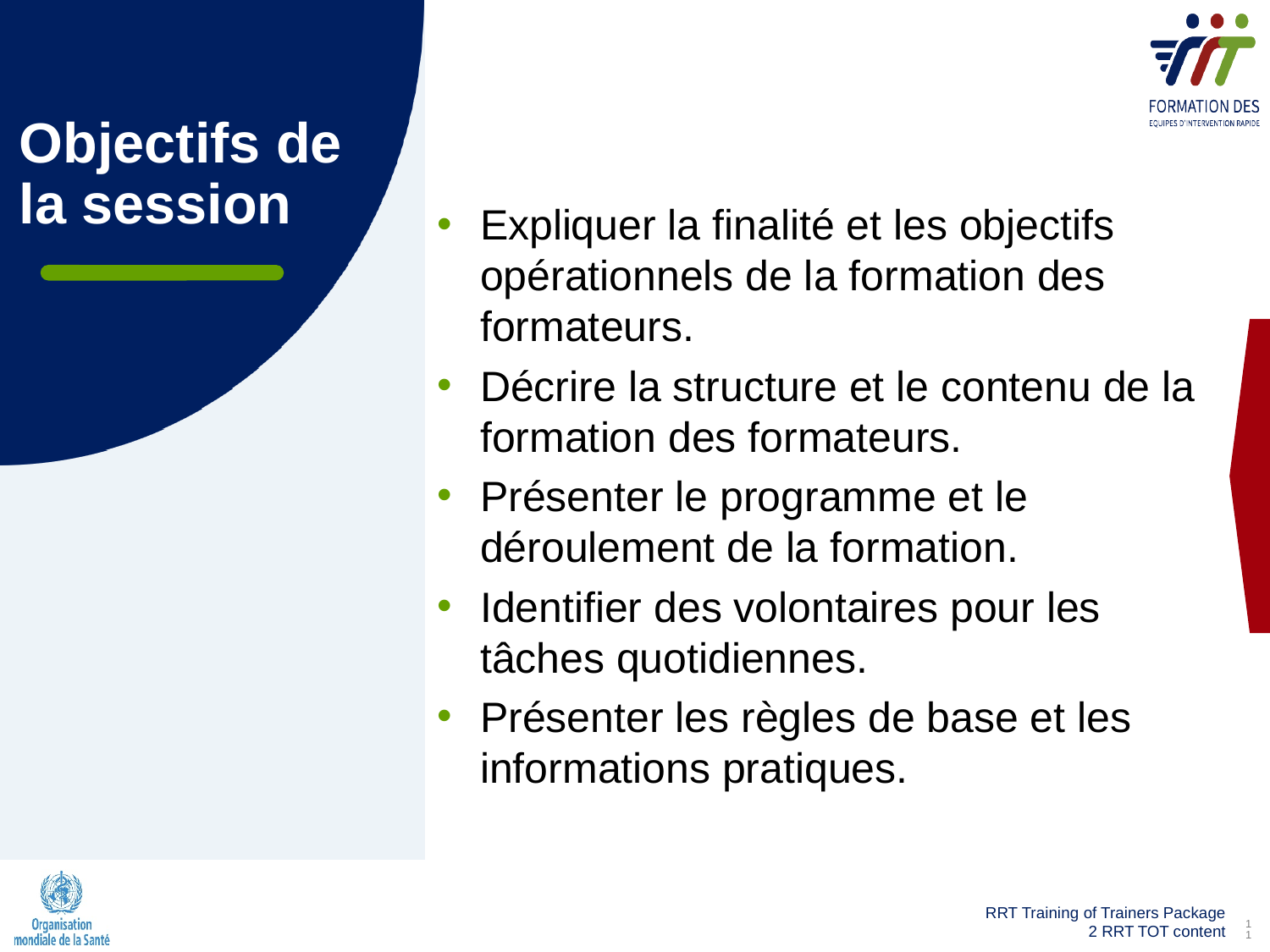

Objectifs de la session
Expliquer la finalité et les objectifs opérationnels de la formation des formateurs.
Décrire la structure et le contenu de la formation des formateurs.
Présenter le programme et le déroulement de la formation.
Identifier des volontaires pour les tâches quotidiennes.
Présenter les règles de base et les informations pratiques.